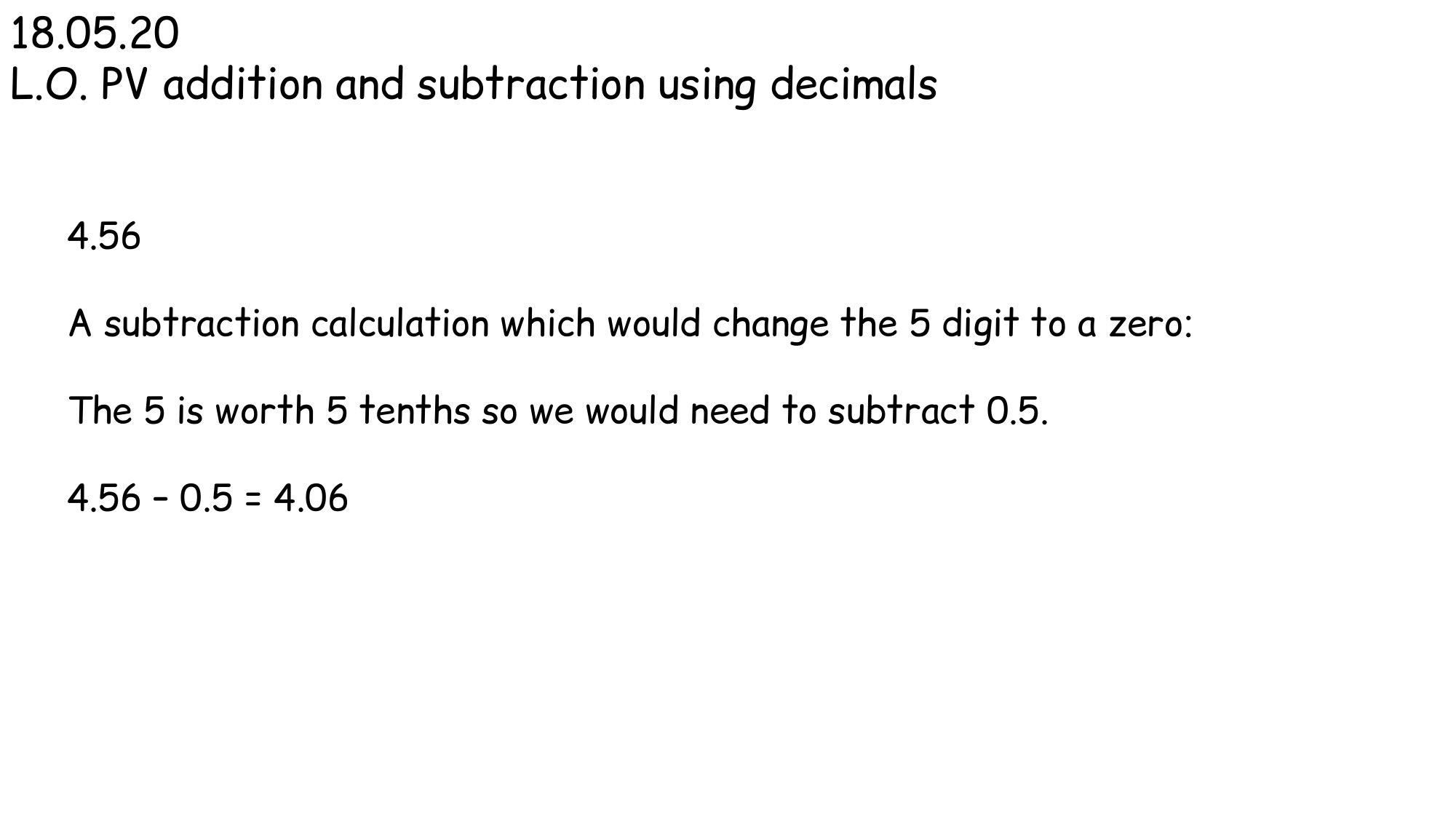

18.05.20
L.O. PV addition and subtraction using decimals
4.56

A subtraction calculation which would change the 5 digit to a zero:

The 5 is worth 5 tenths so we would need to subtract 0.5.

4.56 – 0.5 = 4.06